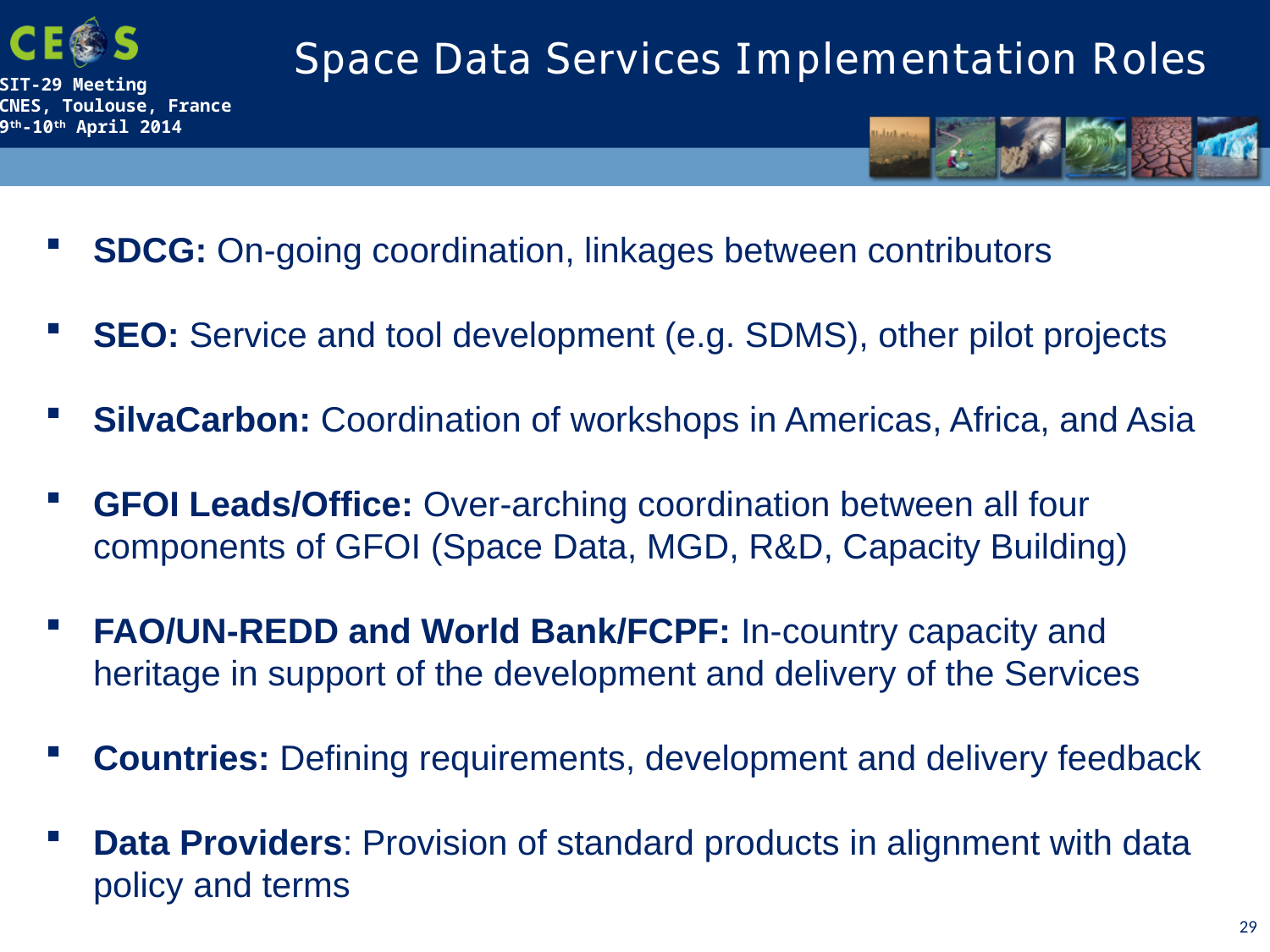

Space Data Services Implementation Roles
SDCG: On-going coordination, linkages between contributors

SEO: Service and tool development (e.g. SDMS), other pilot projects

SilvaCarbon: Coordination of workshops in Americas, Africa, and Asia

GFOI Leads/Office: Over-arching coordination between all four components of GFOI (Space Data, MGD, R&D, Capacity Building)

FAO/UN-REDD and World Bank/FCPF: In-country capacity and heritage in support of the development and delivery of the Services

Countries: Defining requirements, development and delivery feedback

Data Providers: Provision of standard products in alignment with data policy and terms
29